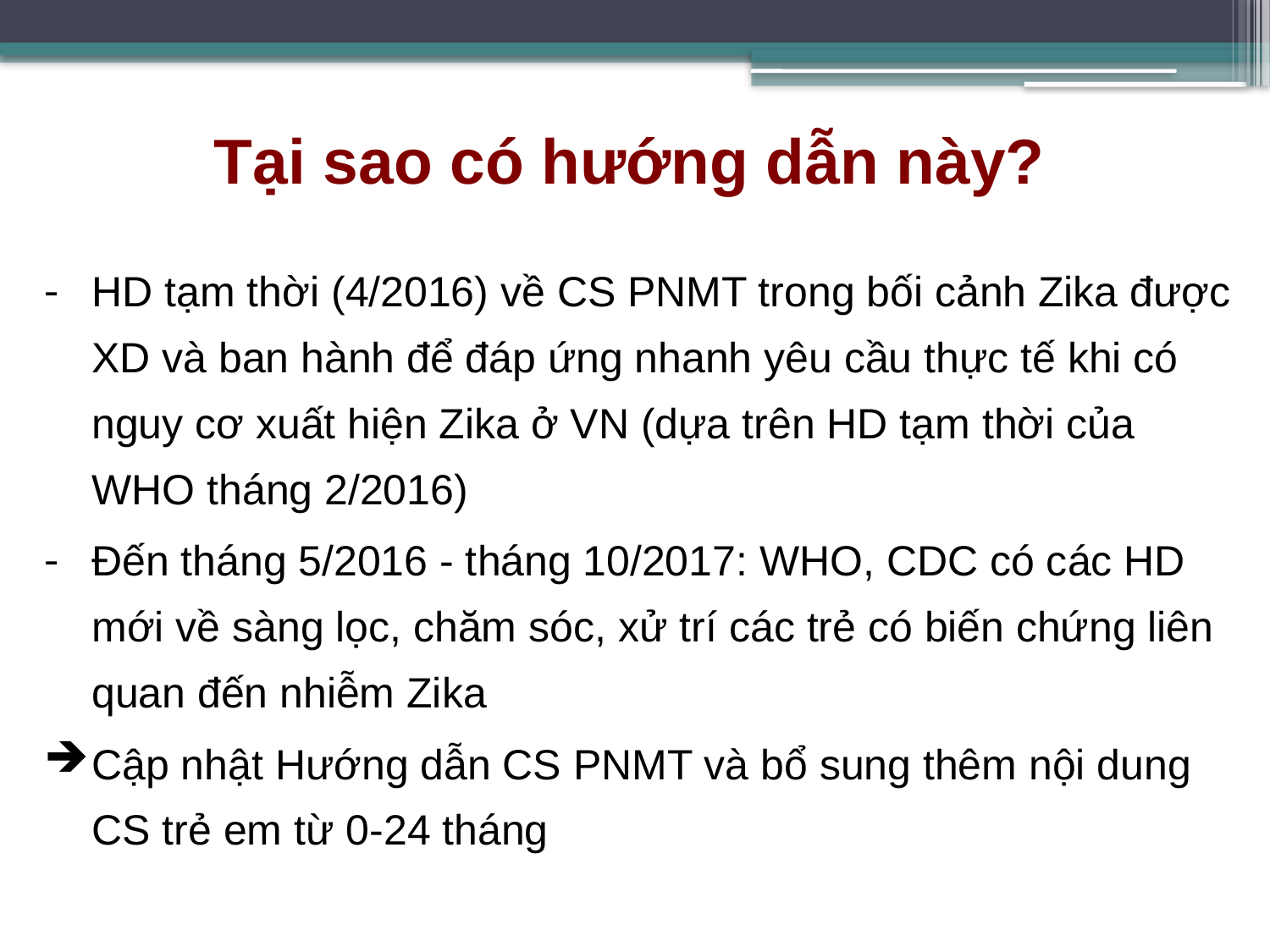

# Tại sao có hướng dẫn này?
HD tạm thời (4/2016) về CS PNMT trong bối cảnh Zika được XD và ban hành để đáp ứng nhanh yêu cầu thực tế khi có nguy cơ xuất hiện Zika ở VN (dựa trên HD tạm thời của WHO tháng 2/2016)
Đến tháng 5/2016 - tháng 10/2017: WHO, CDC có các HD mới về sàng lọc, chăm sóc, xử trí các trẻ có biến chứng liên quan đến nhiễm Zika
Cập nhật Hướng dẫn CS PNMT và bổ sung thêm nội dung CS trẻ em từ 0-24 tháng